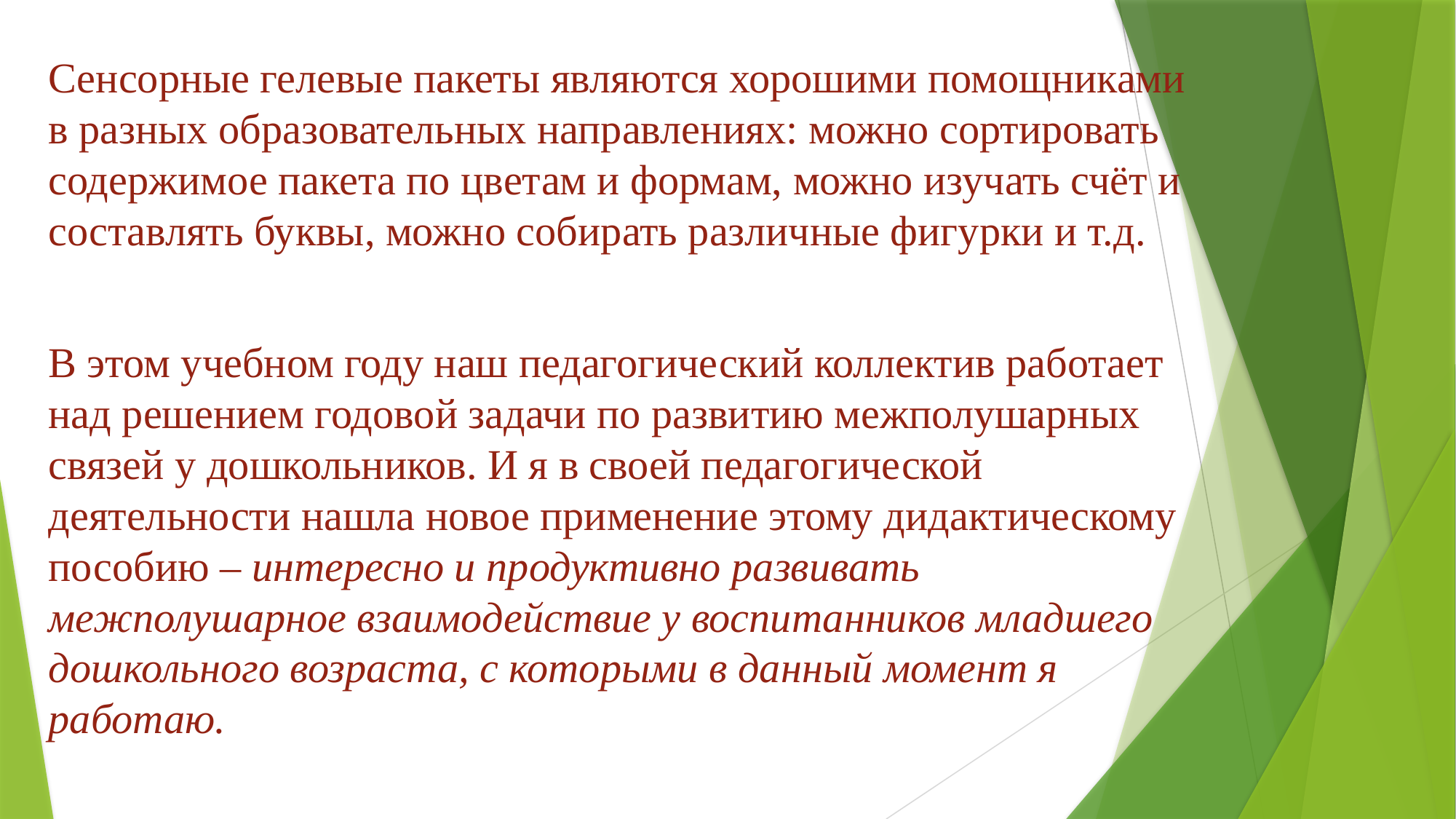

Сенсорные гелевые пакеты являются хорошими помощниками в разных образовательных направлениях: можно сортировать содержимое пакета по цветам и формам, можно изучать счёт и составлять буквы, можно собирать различные фигурки и т.д.

В этом учебном году наш педагогический коллектив работает над решением годовой задачи по развитию межполушарных связей у дошкольников. И я в своей педагогической деятельности нашла новое применение этому дидактическому  пособию – интересно и продуктивно развивать межполушарное взаимодействие у воспитанников младшего дошкольного возраста, с которыми в данный момент я работаю.